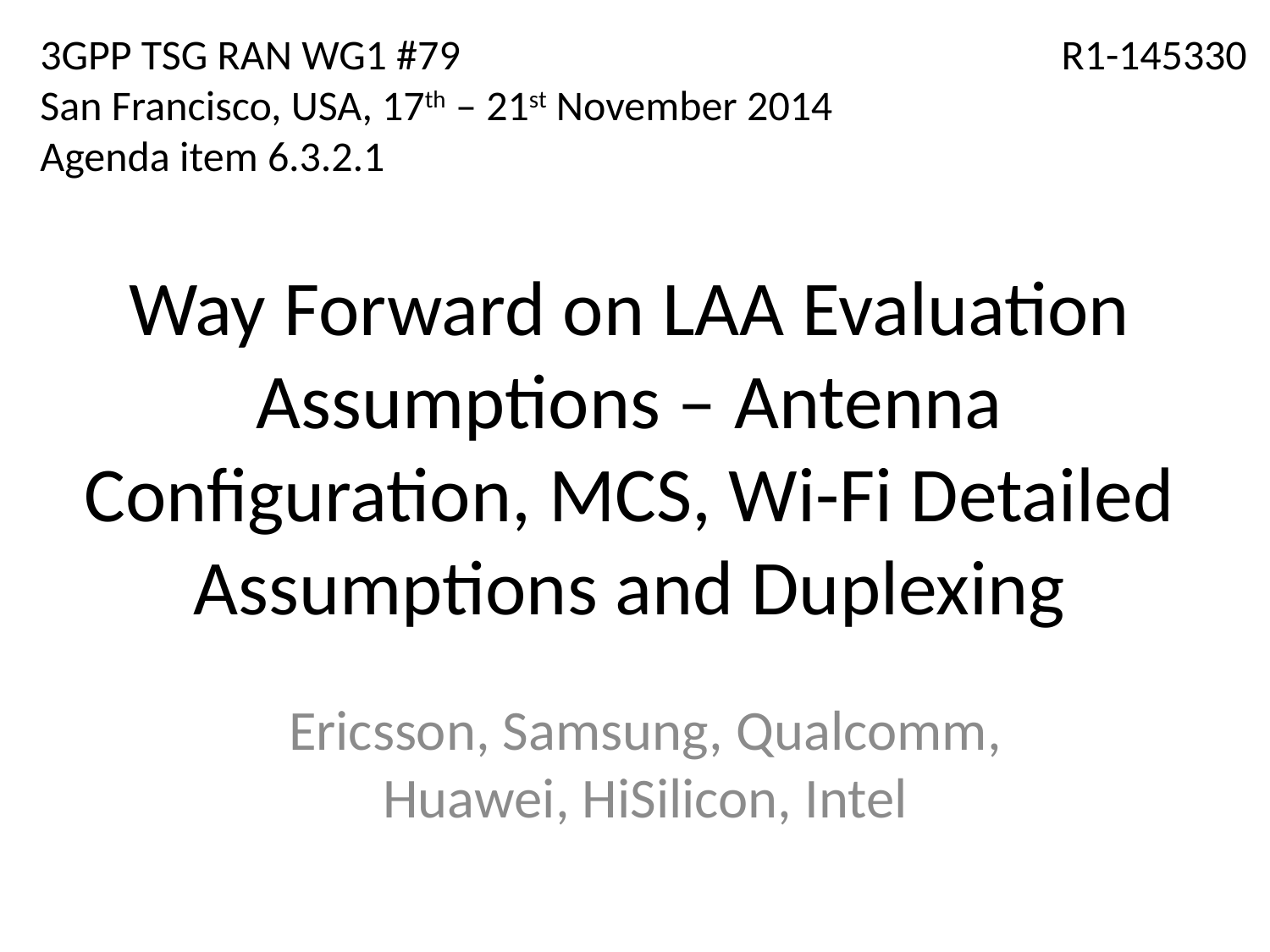

3GPP TSG RAN WG1 #79
San Francisco, USA, 17th – 21st November 2014
Agenda item 6.3.2.1
R1-145330
# Way Forward on LAA Evaluation Assumptions – Antenna Configuration, MCS, Wi-Fi Detailed Assumptions and Duplexing
Ericsson, Samsung, Qualcomm, Huawei, HiSilicon, Intel